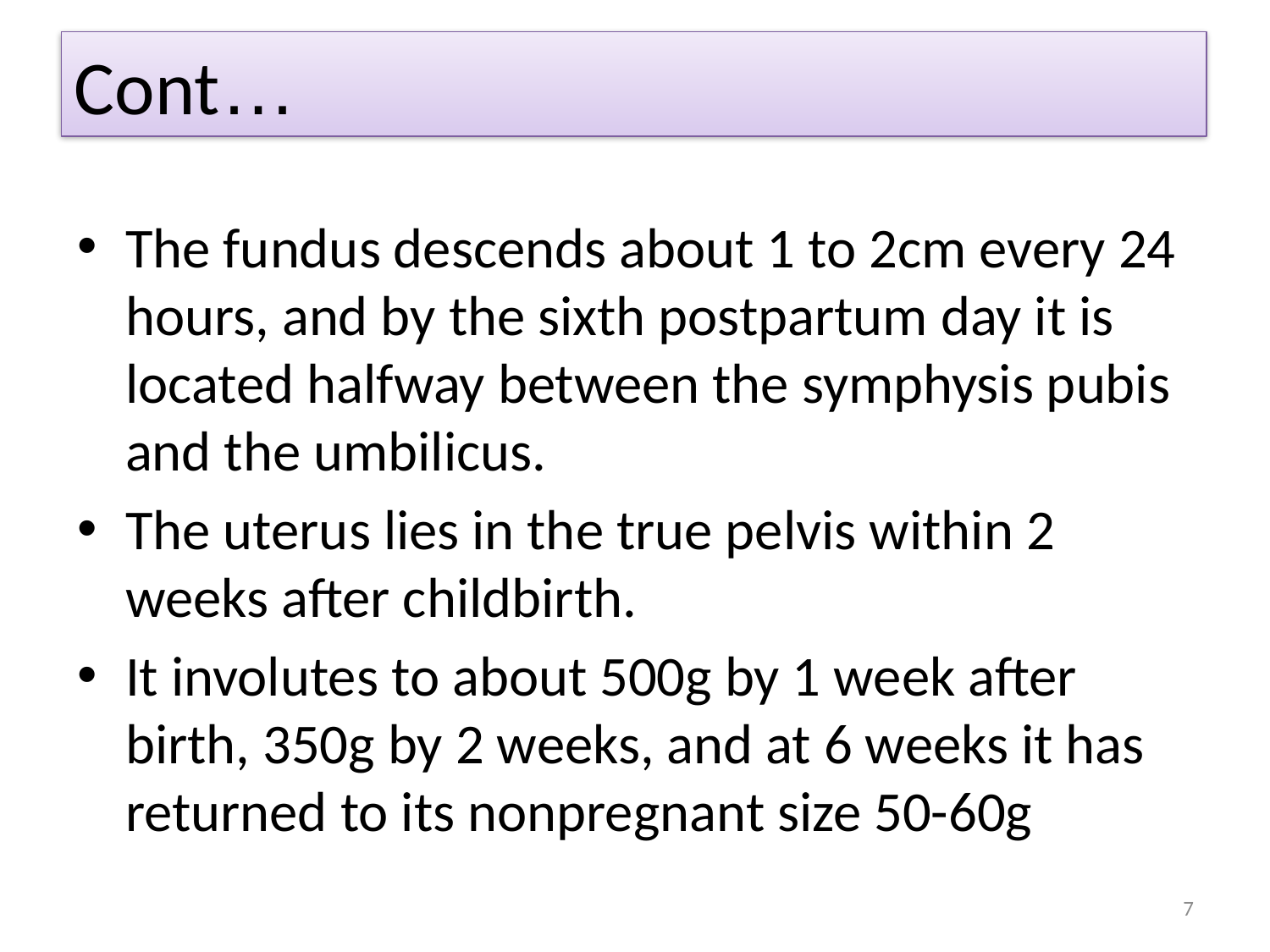

# Cont…

The fundus descends about 1 to 2cm every 24 hours, and by the sixth postpartum day it is located halfway between the symphysis pubis and the umbilicus.
The uterus lies in the true pelvis within 2 weeks after childbirth.
It involutes to about 500g by 1 week after birth, 350g by 2 weeks, and at 6 weeks it has returned to its nonpregnant size 50-60g

7